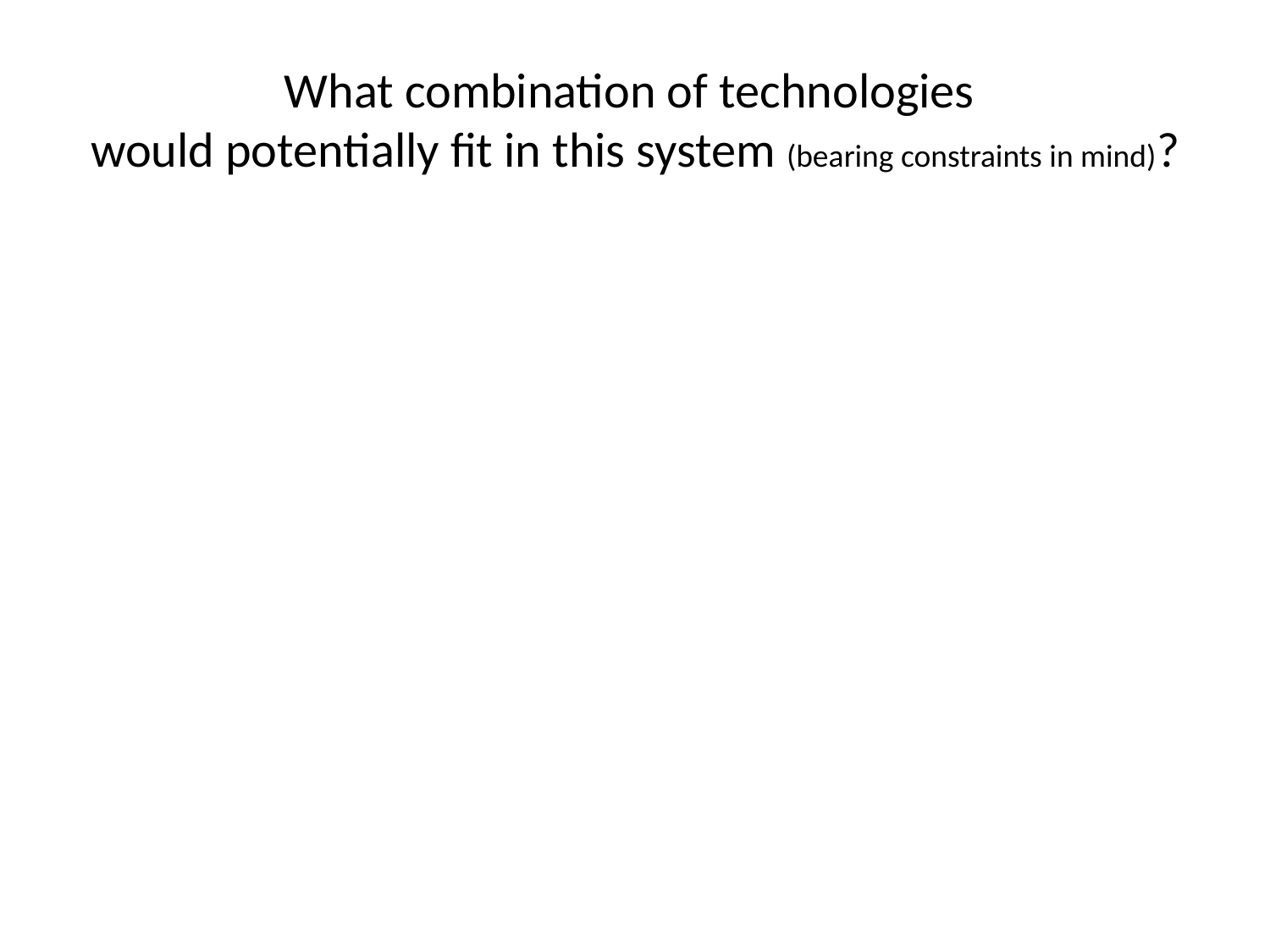

# What combination of technologies would potentially fit in this system (bearing constraints in mind)?